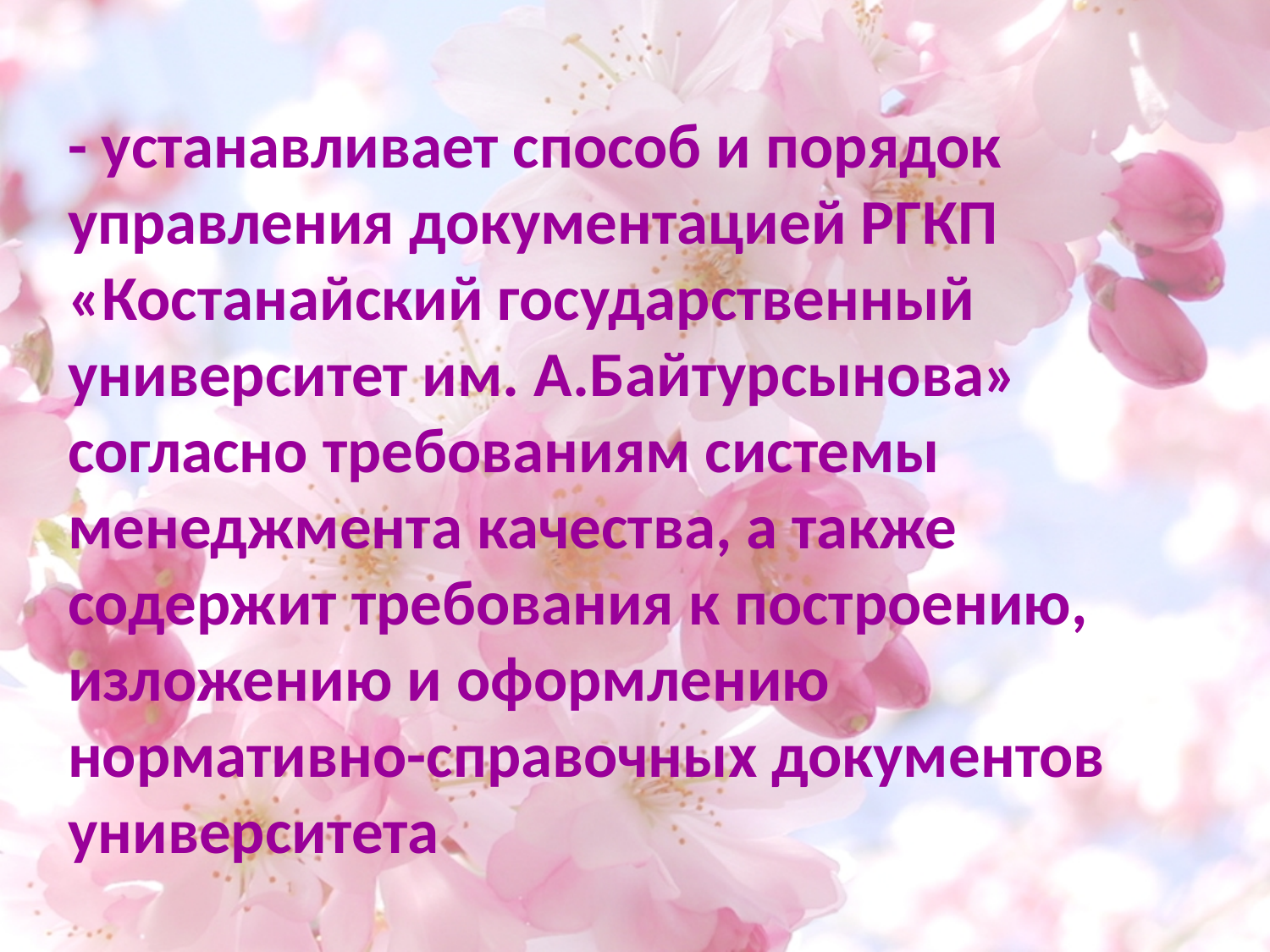

# - устанавливает способ и порядок управления документацией РГКП «Костанайский государственный университет им. А.Байтурсынова» согласно требованиям системы менеджмента качества, а также содержит требования к построению, изложению и оформлению нормативно-справочных документов университета